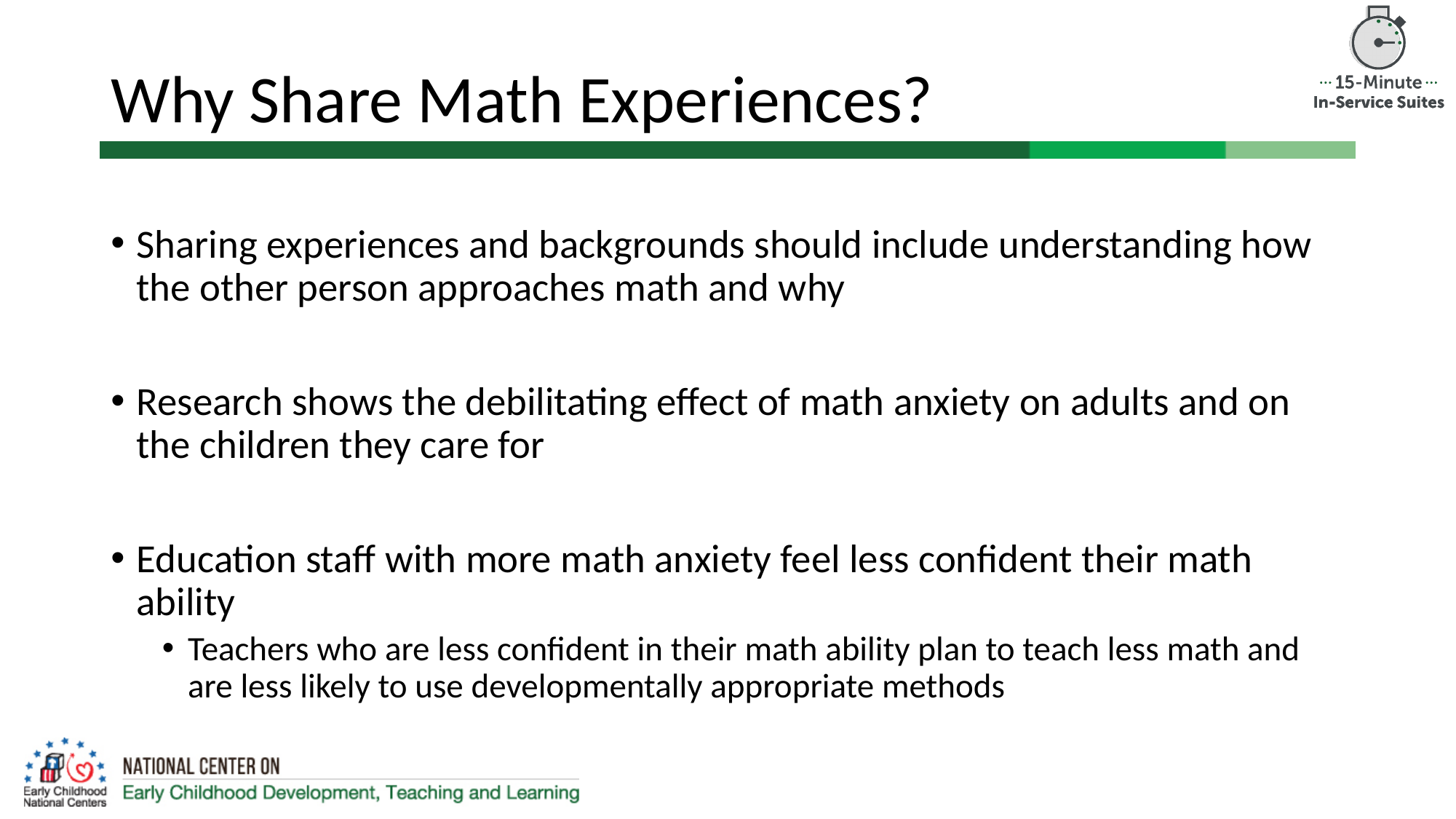

# Why Share Math Experiences?
Sharing experiences and backgrounds should include understanding how the other person approaches math and why

Research shows the debilitating effect of math anxiety on adults and on the children they care for

Education staff with more math anxiety feel less confident their math ability
Teachers who are less confident in their math ability plan to teach less math and are less likely to use developmentally appropriate methods